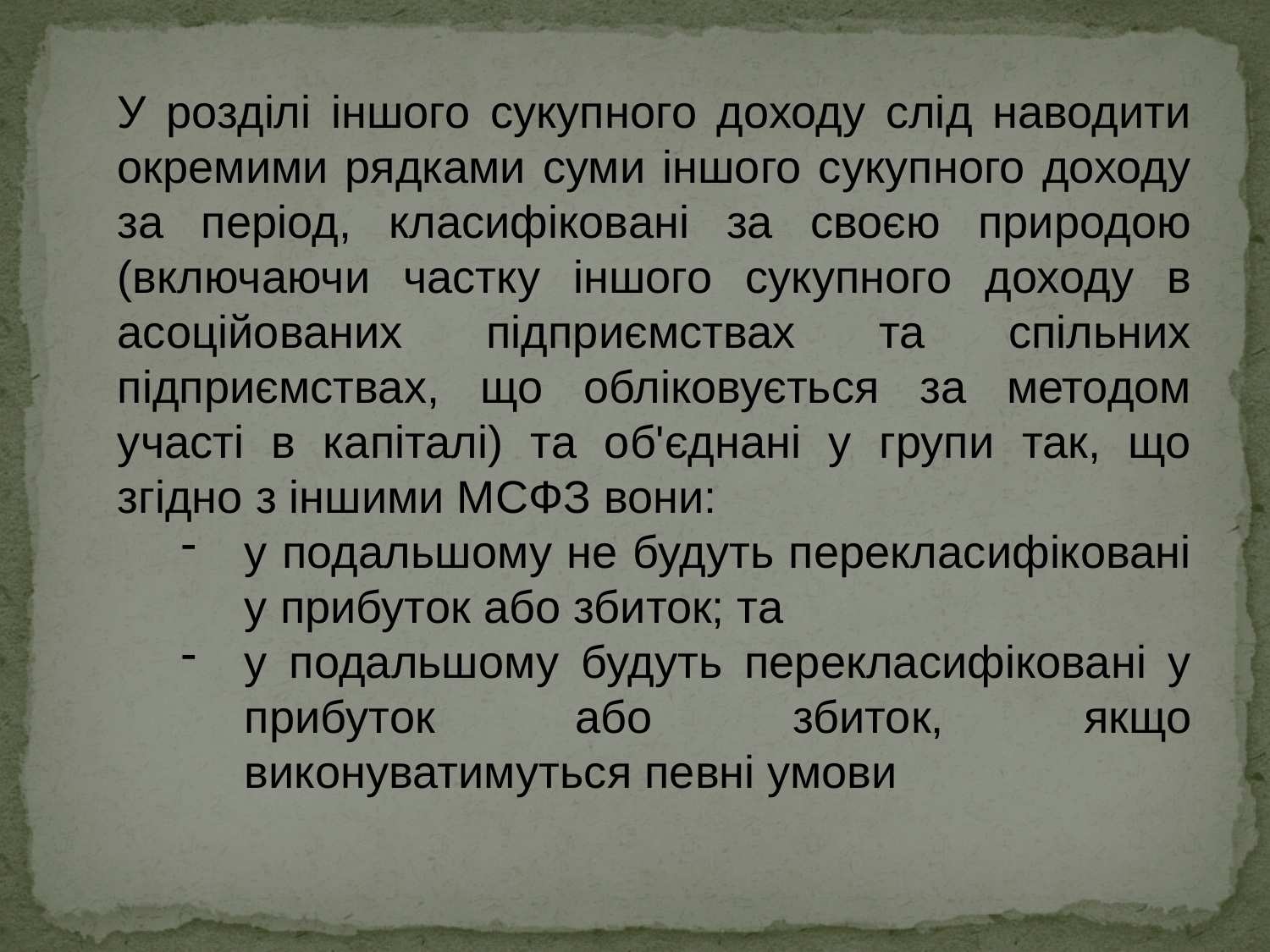

У розділі іншого сукупного доходу слід наводити окремими рядками суми іншого сукупного доходу за період, класифіковані за своєю природою (включаючи частку іншого сукупного доходу в асоційованих підприємствах та спільних підприємствах, що обліковується за методом участі в капіталі) та об'єднані у групи так, що згідно з іншими МСФЗ вони:
у подальшому не будуть перекласифіковані у прибуток або збиток; та
у подальшому будуть перекласифіковані у прибуток або збиток, якщо виконуватимуться певні умови